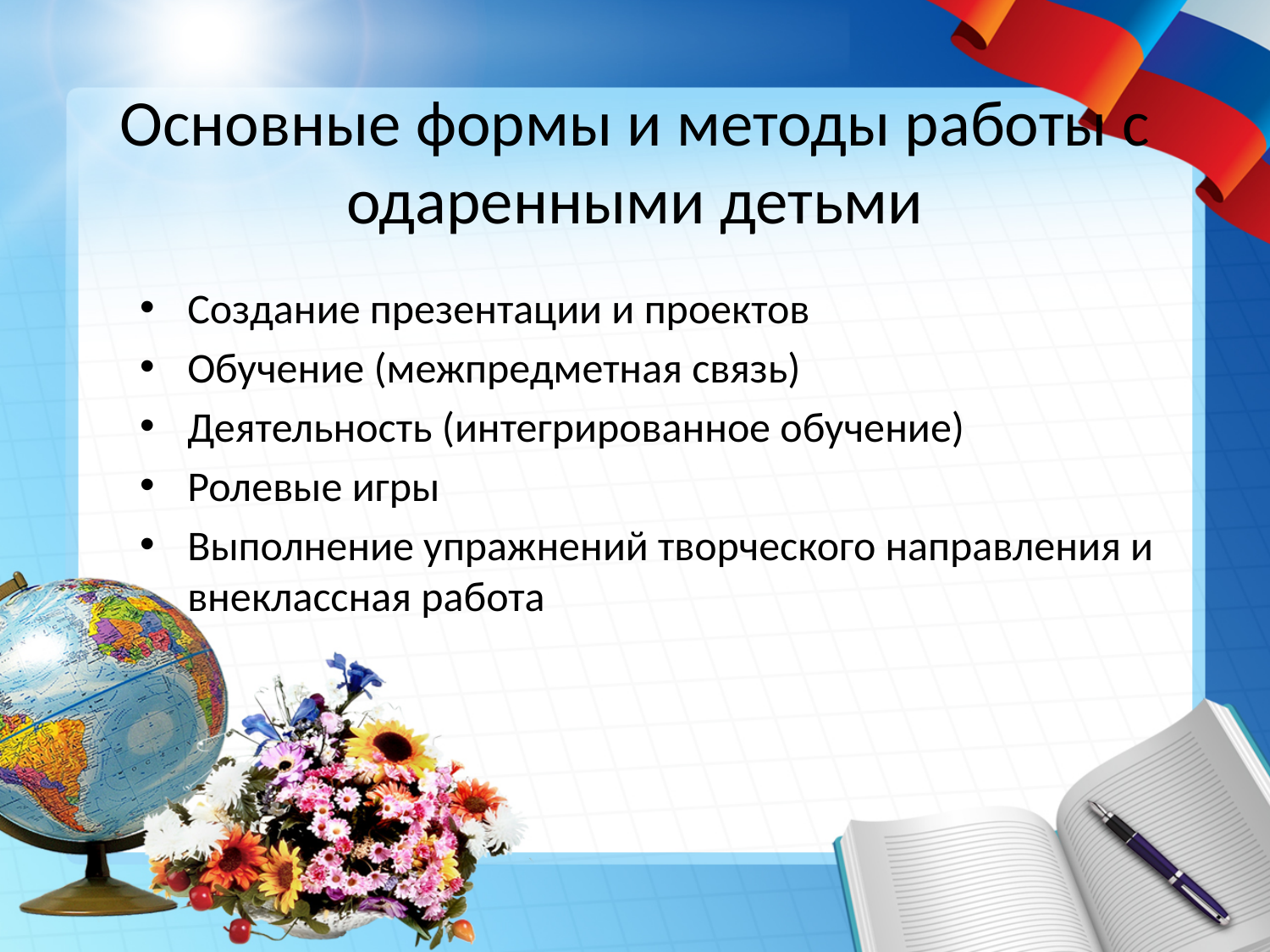

# Основные формы и методы работы с одаренными детьми
Создание презентации и проектов
Обучение (межпредметная связь)
Деятельность (интегрированное обучение)
Ролевые игры
Выполнение упражнений творческого направления и внеклассная работа